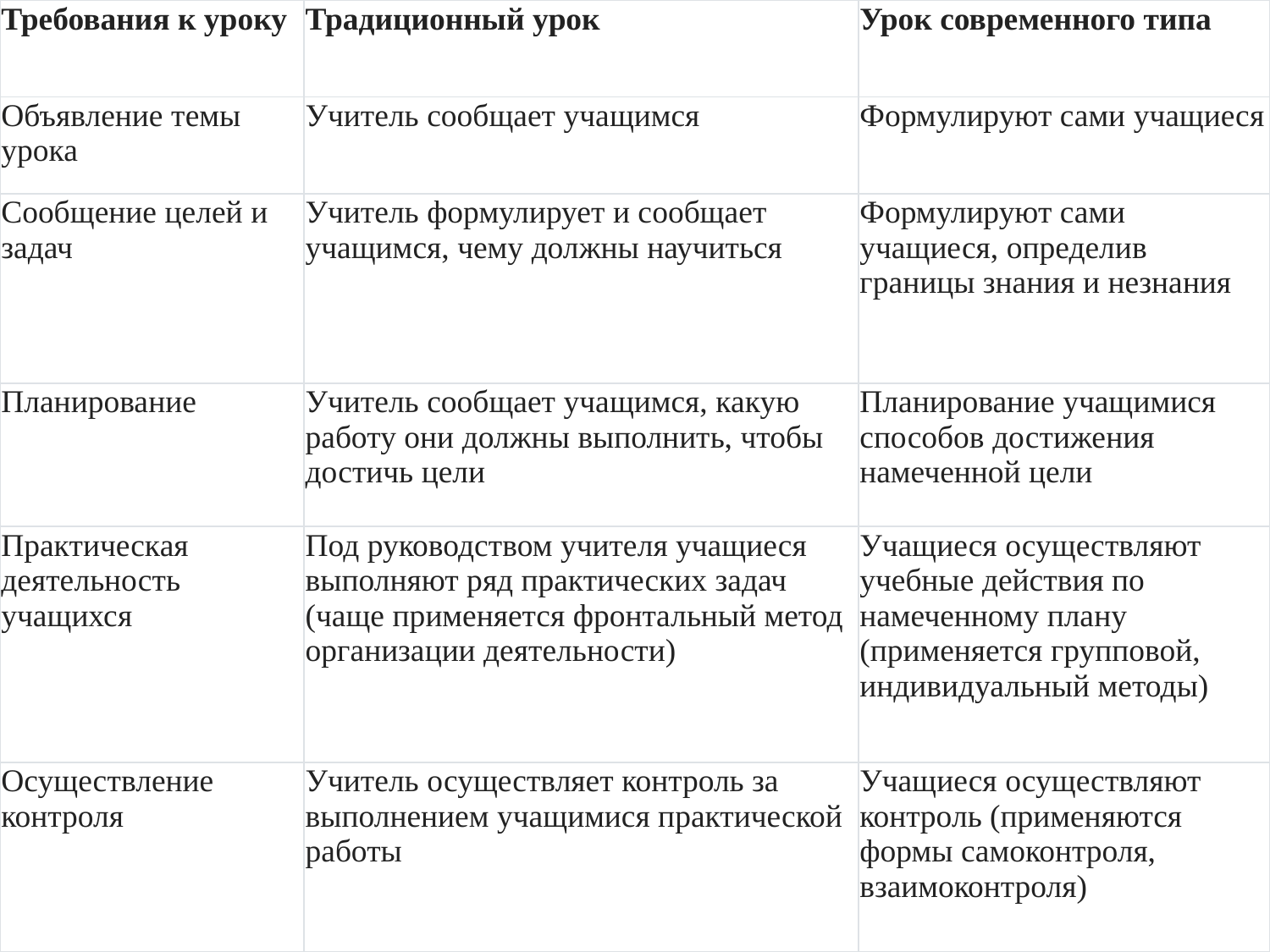

| Требования к уроку | Традиционный урок | Урок современного типа |
| --- | --- | --- |
| Объявление темы урока | Учитель сообщает учащимся | Формулируют сами учащиеся |
| Сообщение целей и задач | Учитель формулирует и сообщает учащимся, чему должны научиться | Формулируют сами учащиеся, определив границы знания и незнания |
| Планирование | Учитель сообщает учащимся, какую работу они должны выполнить, чтобы достичь цели | Планирование учащимися способов достижения намеченной цели |
| Практическая деятельность учащихся | Под руководством учителя учащиеся выполняют ряд практических задач (чаще применяется фронтальный метод организации деятельности) | Учащиеся осуществляют учебные действия по намеченному плану (применяется групповой, индивидуальный методы) |
| Осуществление контроля | Учитель осуществляет контроль за выполнением учащимися практической работы | Учащиеся осуществляют контроль (применяются формы самоконтроля, взаимоконтроля) |